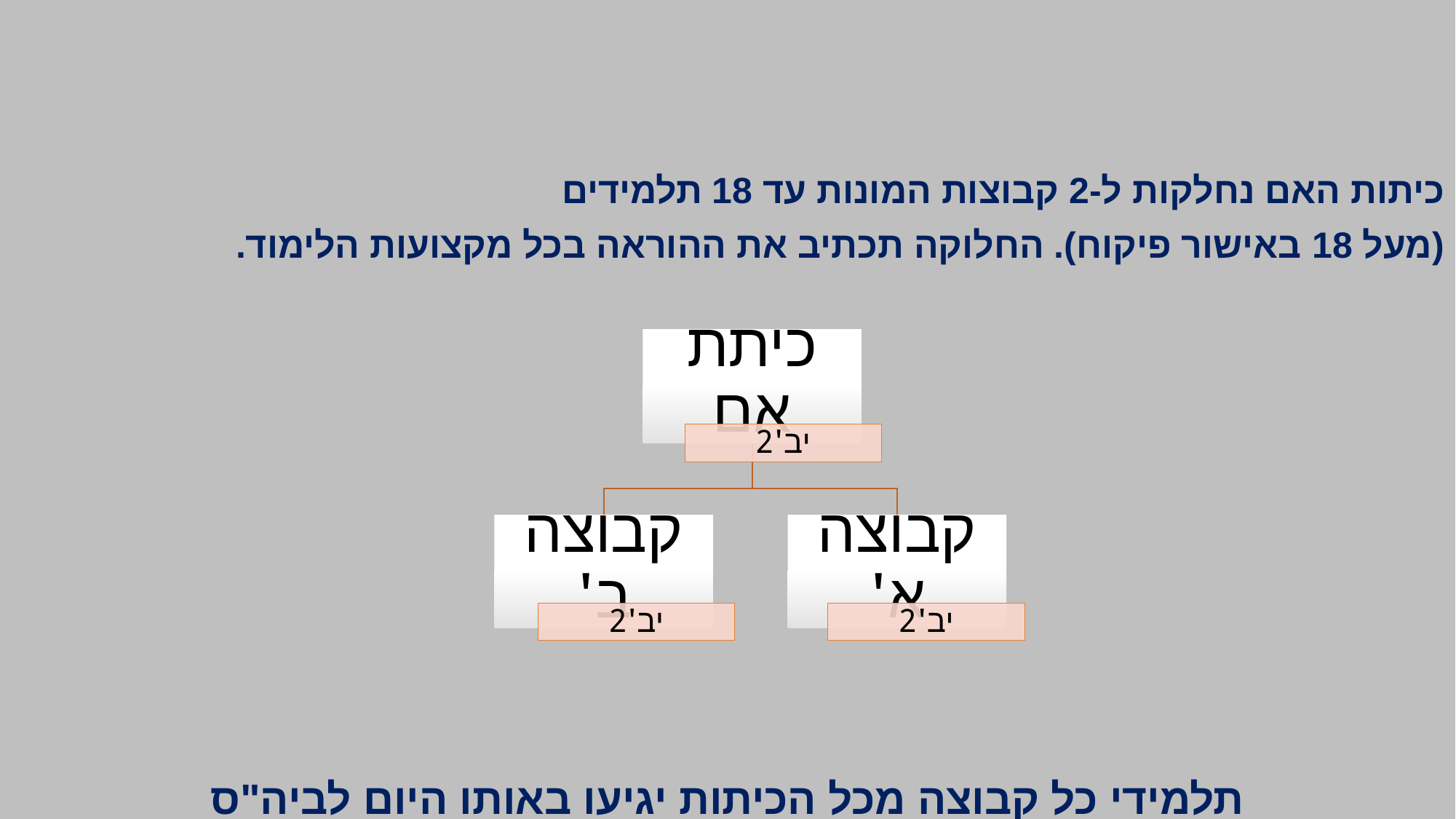

#

כיתות האם נחלקות ל-2 קבוצות המונות עד 18 תלמידים
(מעל 18 באישור פיקוח). החלוקה תכתיב את ההוראה בכל מקצועות הלימוד.

תלמידי כל קבוצה מכל הכיתות יגיעו באותו היום לביה"ס

כיתת אם
יב'2
קבוצה ב'
יב'2
קבוצה א'
יב'2